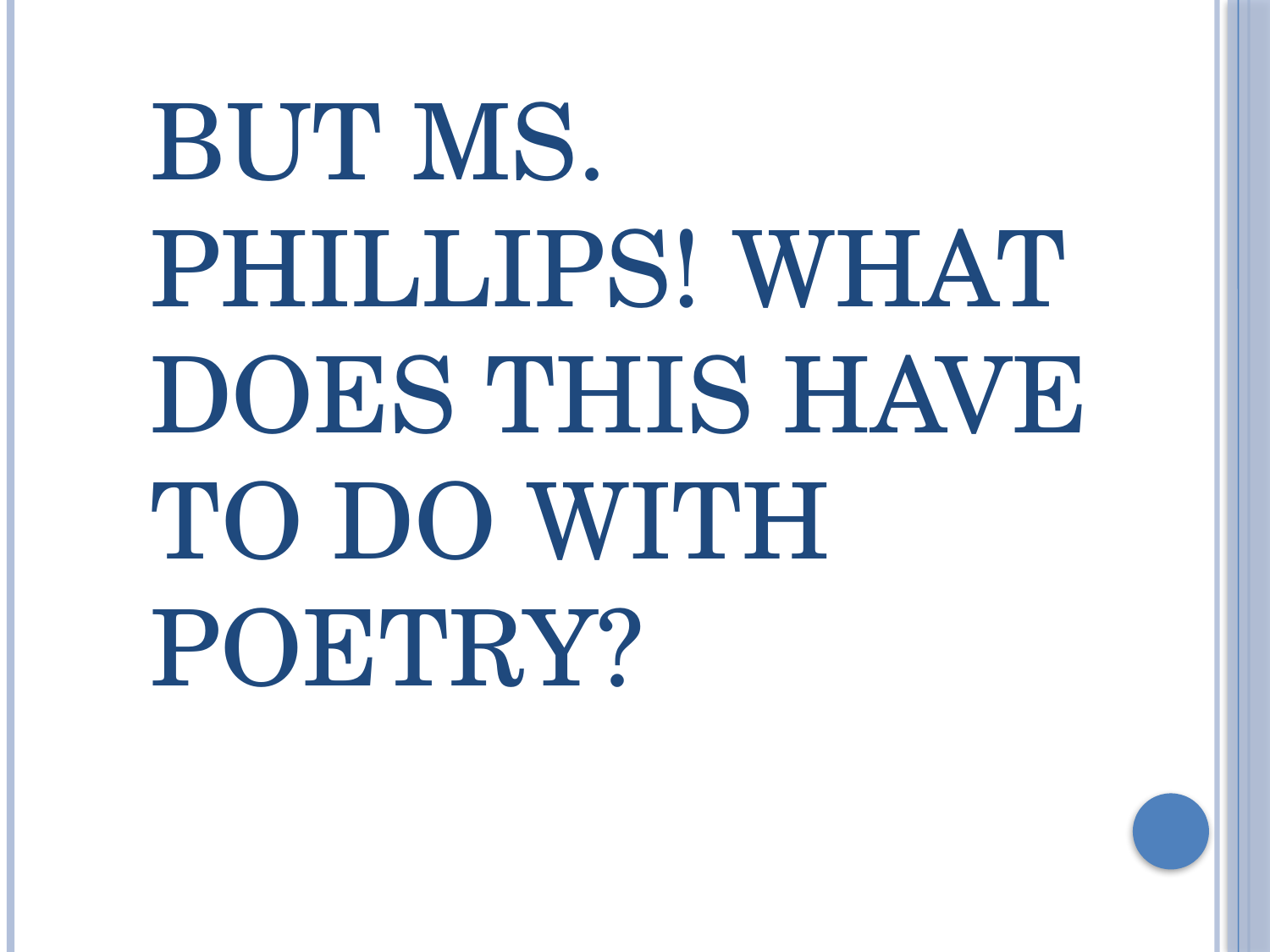

# But Ms. Phillips! What does this have to do with poetry?